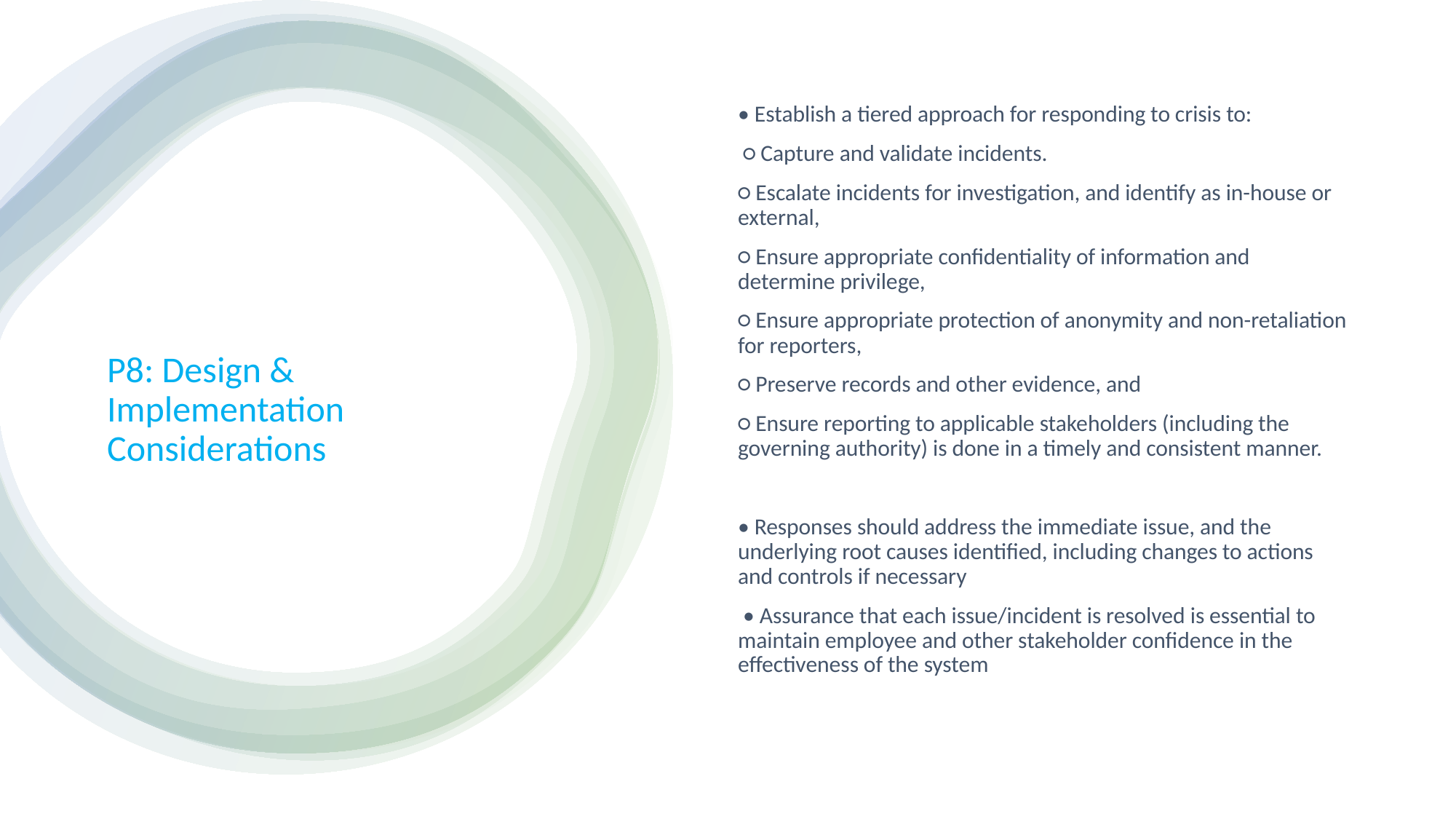

• Establish a tiered approach for responding to crisis to:
 ○ Capture and validate incidents.
○ Escalate incidents for investigation, and identify as in-house or external,
○ Ensure appropriate confidentiality of information and determine privilege,
○ Ensure appropriate protection of anonymity and non-retaliation for reporters,
○ Preserve records and other evidence, and
○ Ensure reporting to applicable stakeholders (including the governing authority) is done in a timely and consistent manner.

• Responses should address the immediate issue, and the underlying root causes identified, including changes to actions and controls if necessary
 • Assurance that each issue/incident is resolved is essential to maintain employee and other stakeholder confidence in the effectiveness of the system

# P8: Design & Implementation Considerations